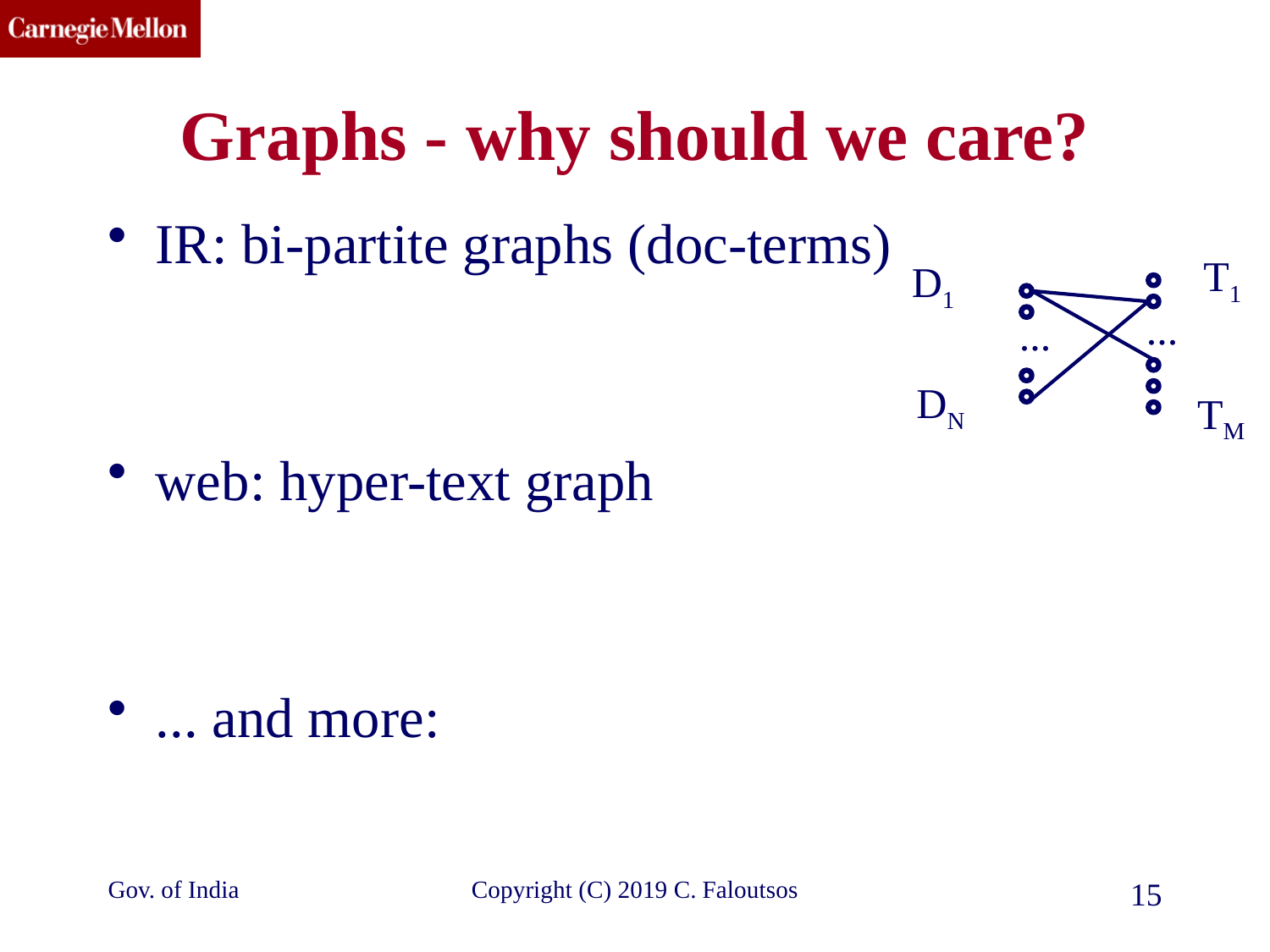

# Graphs - why should we care?
IR: bi-partite graphs (doc-terms)

web: hyper-text graph

... and more:
T1
D1

...

...

DN

TM

Gov. of India
Copyright (C) 2019 C. Faloutsos
15